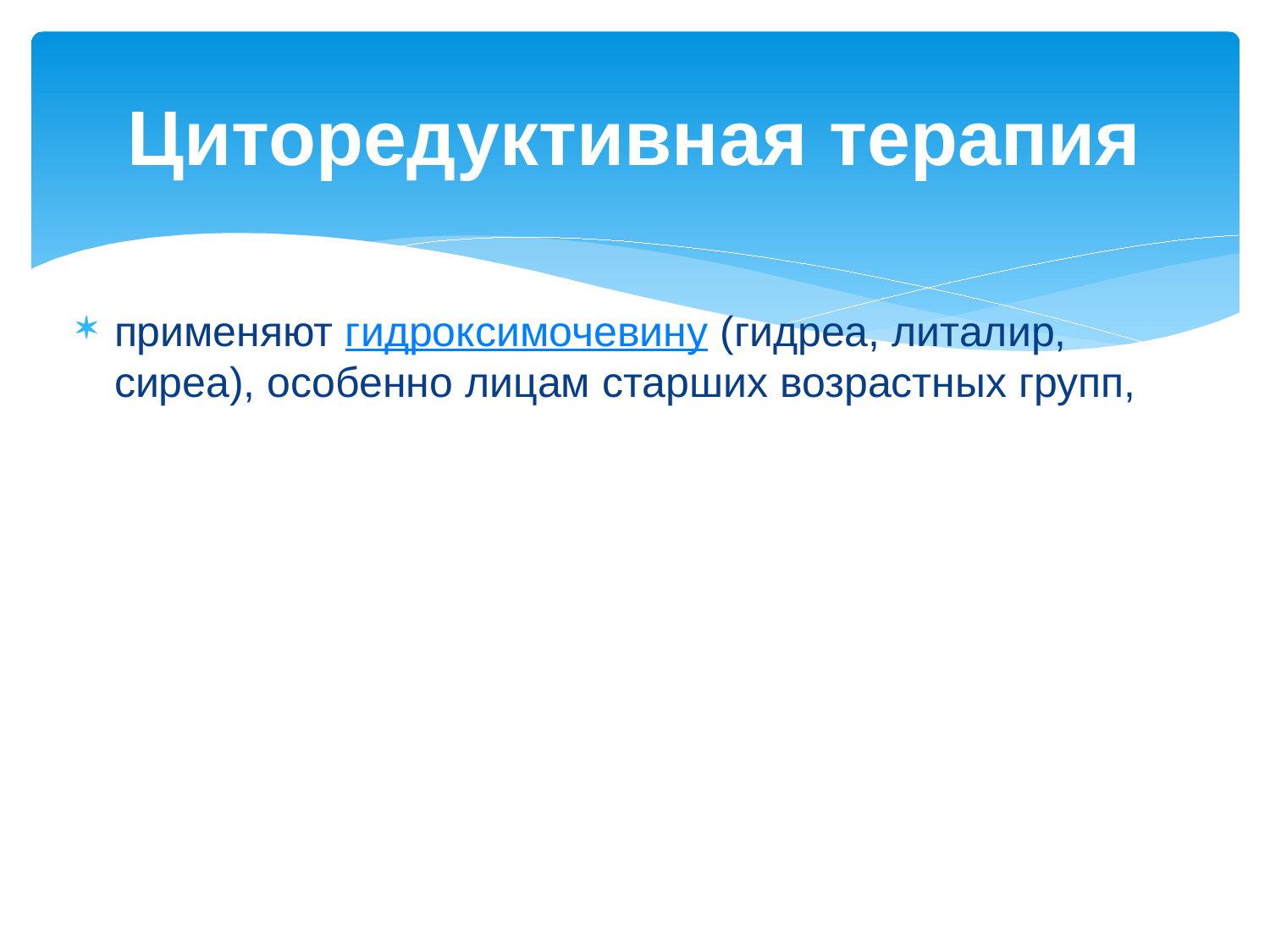

# Циторедуктивная терапия
применяют гидроксимочевину (гидреа, литалир, сиреа), особенно лицам старших возрастных групп,